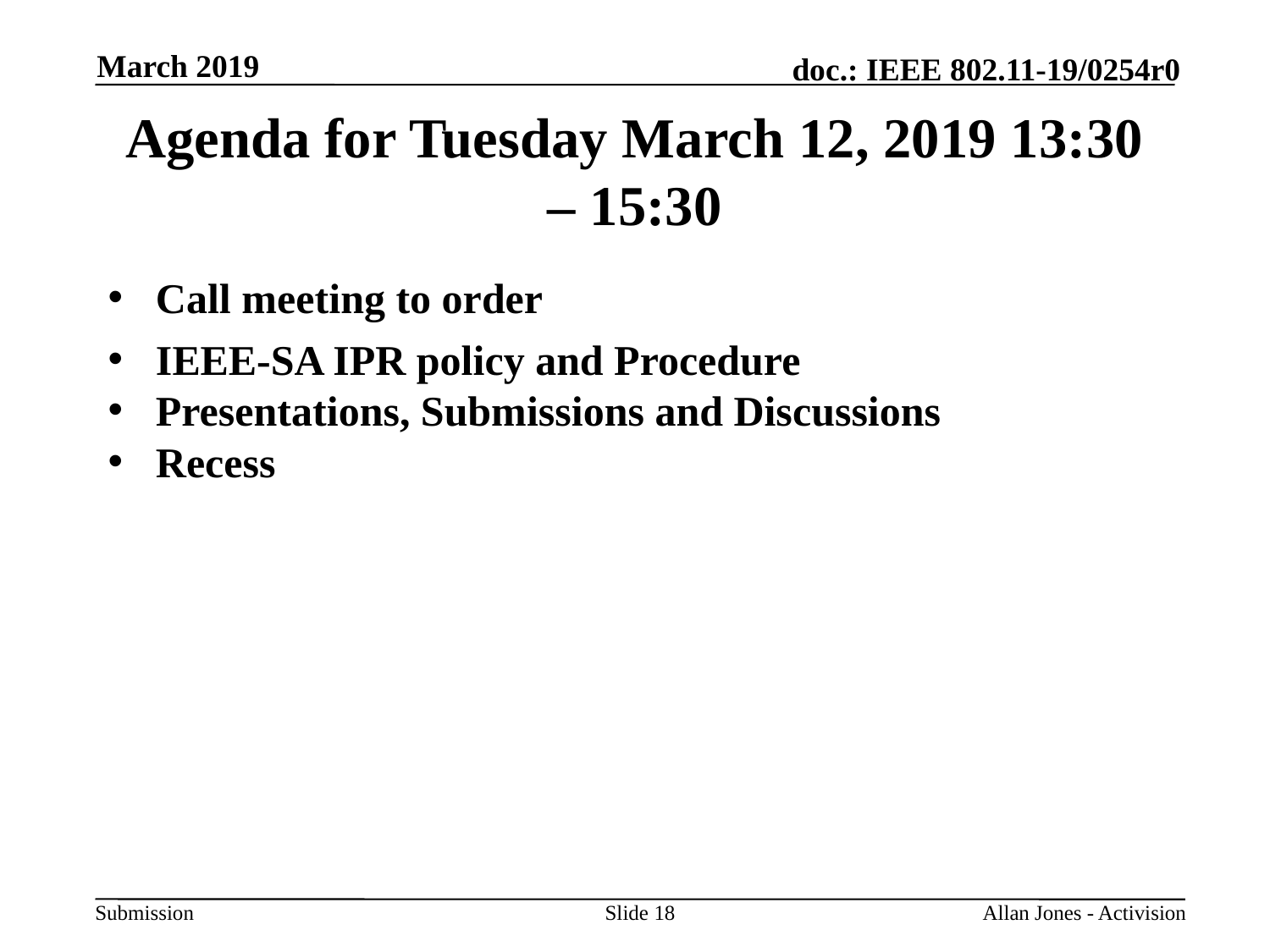

March 2019
# Agenda for Tuesday March 12, 2019 13:30 – 15:30
Call meeting to order
IEEE-SA IPR policy and Procedure
Presentations, Submissions and Discussions
Recess

Slide 18
Allan Jones - Activision